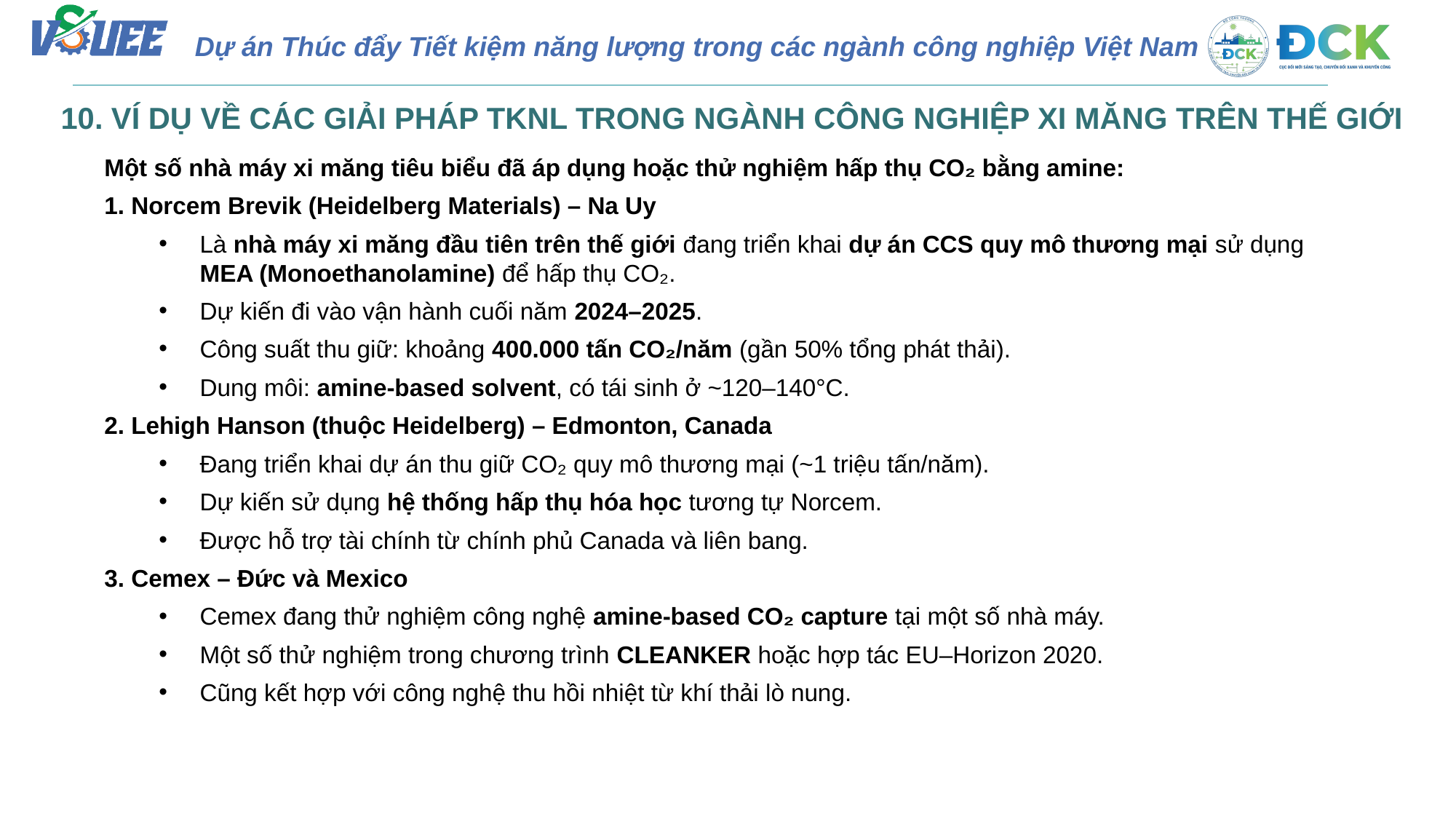

10. VÍ DỤ VỀ CÁC GIẢI PHÁP TKNL TRONG NGÀNH CÔNG NGHIỆP XI MĂNG TRÊN THẾ GIỚI
Một số nhà máy xi măng tiêu biểu đã áp dụng hoặc thử nghiệm hấp thụ CO₂ bằng amine:
1. Norcem Brevik (Heidelberg Materials) – Na Uy
Là nhà máy xi măng đầu tiên trên thế giới đang triển khai dự án CCS quy mô thương mại sử dụng MEA (Monoethanolamine) để hấp thụ CO₂.
Dự kiến đi vào vận hành cuối năm 2024–2025.
Công suất thu giữ: khoảng 400.000 tấn CO₂/năm (gần 50% tổng phát thải).
Dung môi: amine-based solvent, có tái sinh ở ~120–140°C.
2. Lehigh Hanson (thuộc Heidelberg) – Edmonton, Canada
Đang triển khai dự án thu giữ CO₂ quy mô thương mại (~1 triệu tấn/năm).
Dự kiến sử dụng hệ thống hấp thụ hóa học tương tự Norcem.
Được hỗ trợ tài chính từ chính phủ Canada và liên bang.
3. Cemex – Đức và Mexico
Cemex đang thử nghiệm công nghệ amine-based CO₂ capture tại một số nhà máy.
Một số thử nghiệm trong chương trình CLEANKER hoặc hợp tác EU–Horizon 2020.
Cũng kết hợp với công nghệ thu hồi nhiệt từ khí thải lò nung.